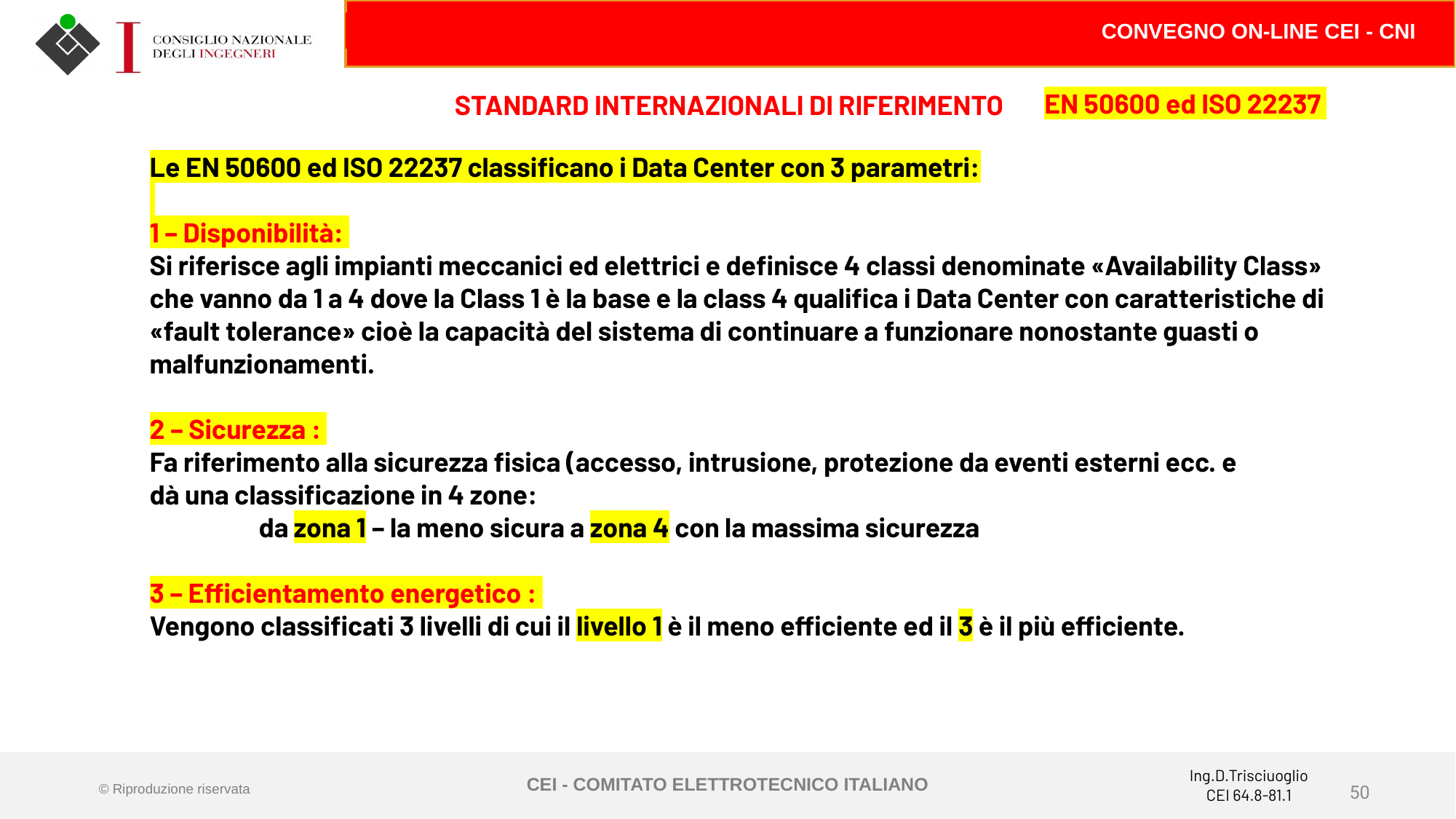

EN 50600 ed ISO 22237
STANDARD INTERNAZIONALI DI RIFERIMENTO
Le EN 50600 ed ISO 22237 classificano i Data Center con 3 parametri:

1 – Disponibilità:
Si riferisce agli impianti meccanici ed elettrici e definisce 4 classi denominate «Availability Class» che vanno da 1 a 4 dove la Class 1 è la base e la class 4 qualifica i Data Center con caratteristiche di «fault tolerance» cioè la capacità del sistema di continuare a funzionare nonostante guasti o malfunzionamenti.

2 – Sicurezza :
Fa riferimento alla sicurezza fisica (accesso, intrusione, protezione da eventi esterni ecc. e
dà una classificazione in 4 zone:
	da zona 1 – la meno sicura a zona 4 con la massima sicurezza

3 – Efficientamento energetico :
Vengono classificati 3 livelli di cui il livello 1 è il meno efficiente ed il 3 è il più efficiente.
Ing.D.Trisciuoglio
CEI 64.8-81.1